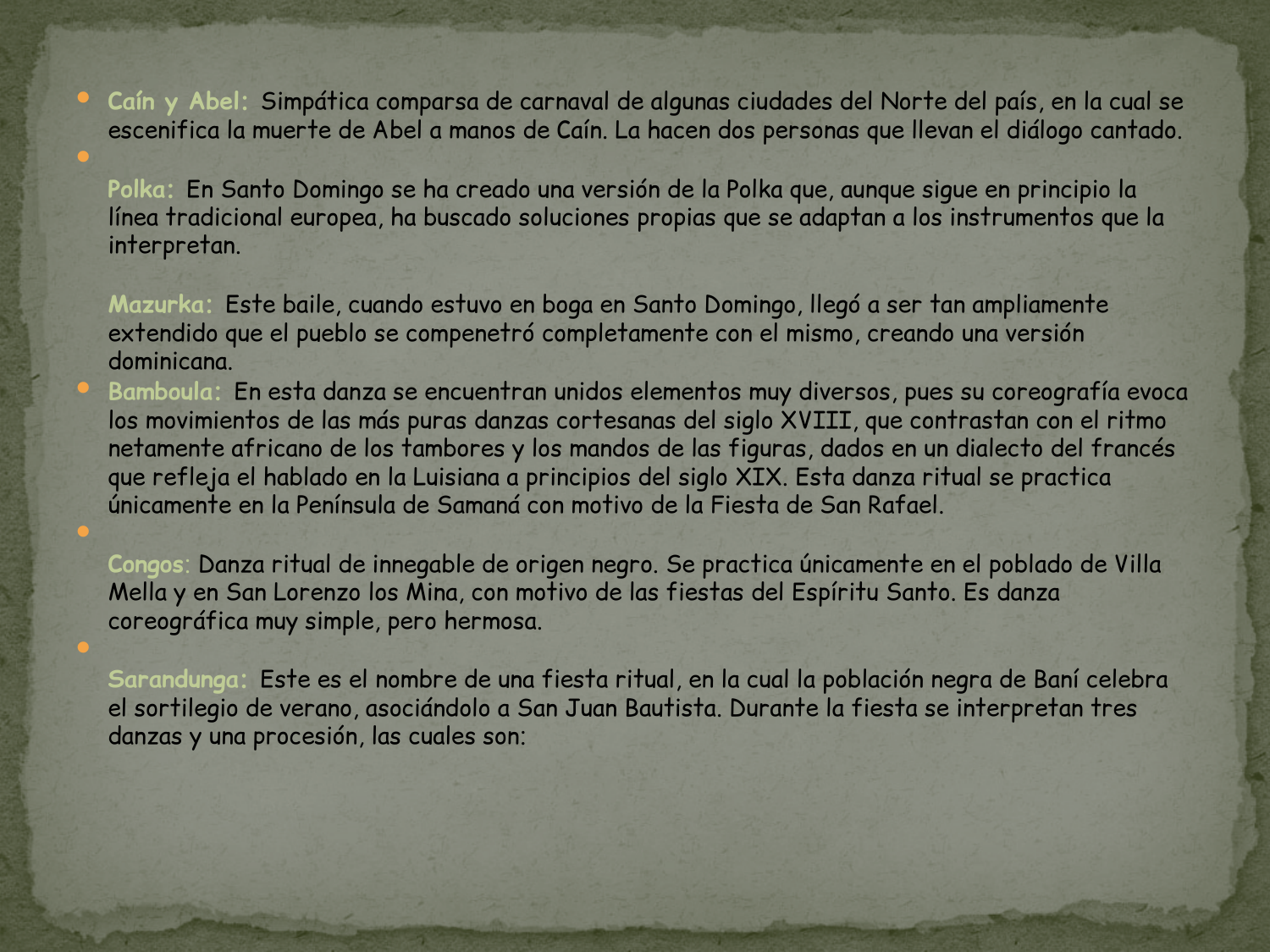

Caín y Abel: Simpática comparsa de carnaval de algunas ciudades del Norte del país, en la cual se escenifica la muerte de Abel a manos de Caín. La hacen dos personas que llevan el diálogo cantado.
Polka: En Santo Domingo se ha creado una versión de la Polka que, aunque sigue en principio la línea tradicional europea, ha buscado soluciones propias que se adaptan a los instrumentos que la interpretan.
Mazurka: Este baile, cuando estuvo en boga en Santo Domingo, llegó a ser tan ampliamente extendido que el pueblo se compenetró completamente con el mismo, creando una versión dominicana.
Bamboula: En esta danza se encuentran unidos elementos muy diversos, pues su coreografía evoca los movimientos de las más puras danzas cortesanas del siglo XVIII, que contrastan con el ritmo netamente africano de los tambores y los mandos de las figuras, dados en un dialecto del francés que refleja el hablado en la Luisiana a principios del siglo XIX. Esta danza ritual se practica únicamente en la Península de Samaná con motivo de la Fiesta de San Rafael.
Congos: Danza ritual de innegable de origen negro. Se practica únicamente en el poblado de Villa Mella y en San Lorenzo los Mina, con motivo de las fiestas del Espíritu Santo. Es danza coreográfica muy simple, pero hermosa.
Sarandunga: Este es el nombre de una fiesta ritual, en la cual la población negra de Baní celebra el sortilegio de verano, asociándolo a San Juan Bautista. Durante la fiesta se interpretan tres danzas y una procesión, las cuales son: